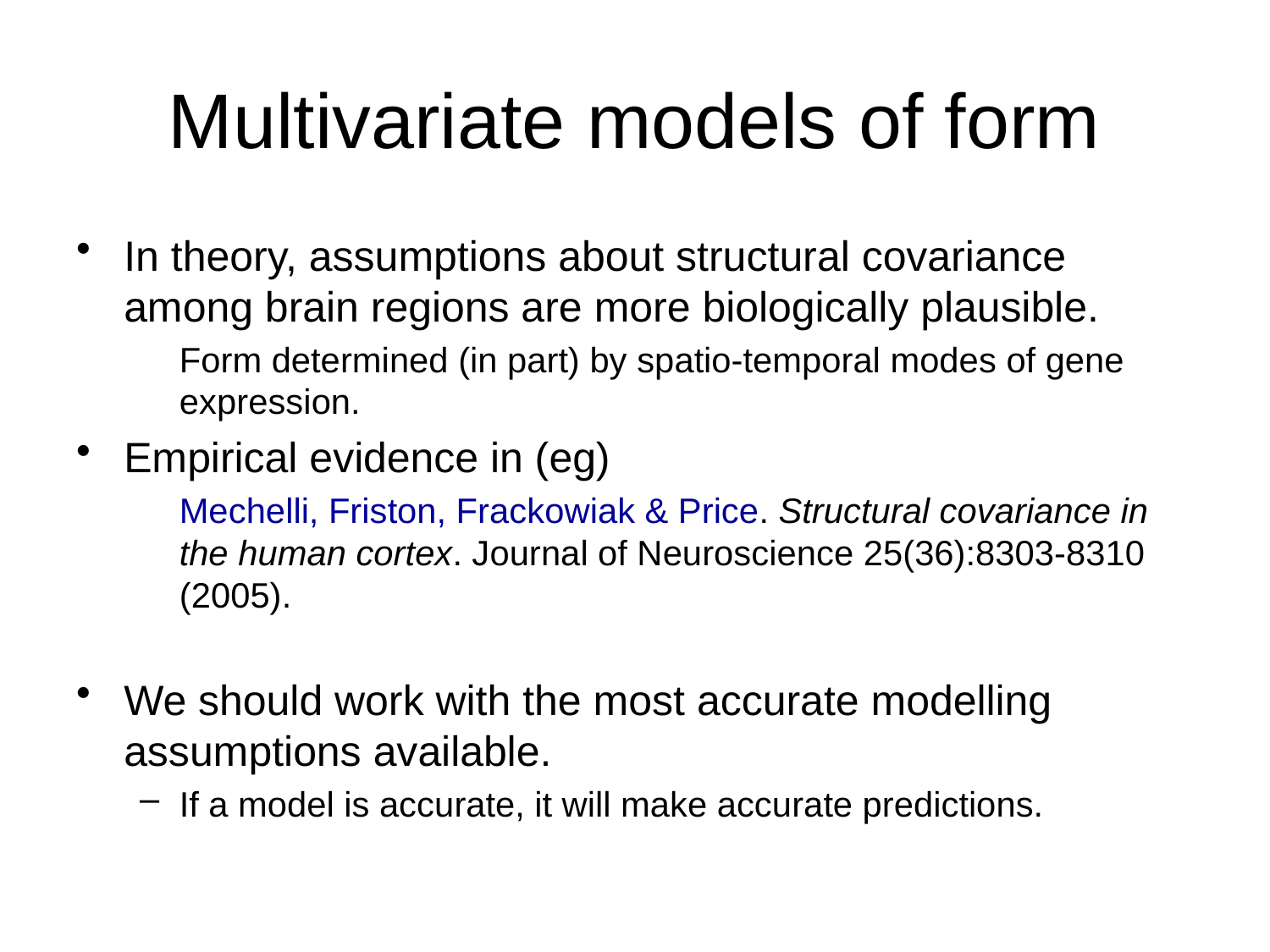

# Multivariate models of form
In theory, assumptions about structural covariance among brain regions are more biologically plausible.
	Form determined (in part) by spatio-temporal modes of gene expression.
Empirical evidence in (eg)
	Mechelli, Friston, Frackowiak & Price. Structural covariance in the human cortex. Journal of Neuroscience 25(36):8303-8310 (2005).

We should work with the most accurate modelling assumptions available.
If a model is accurate, it will make accurate predictions.